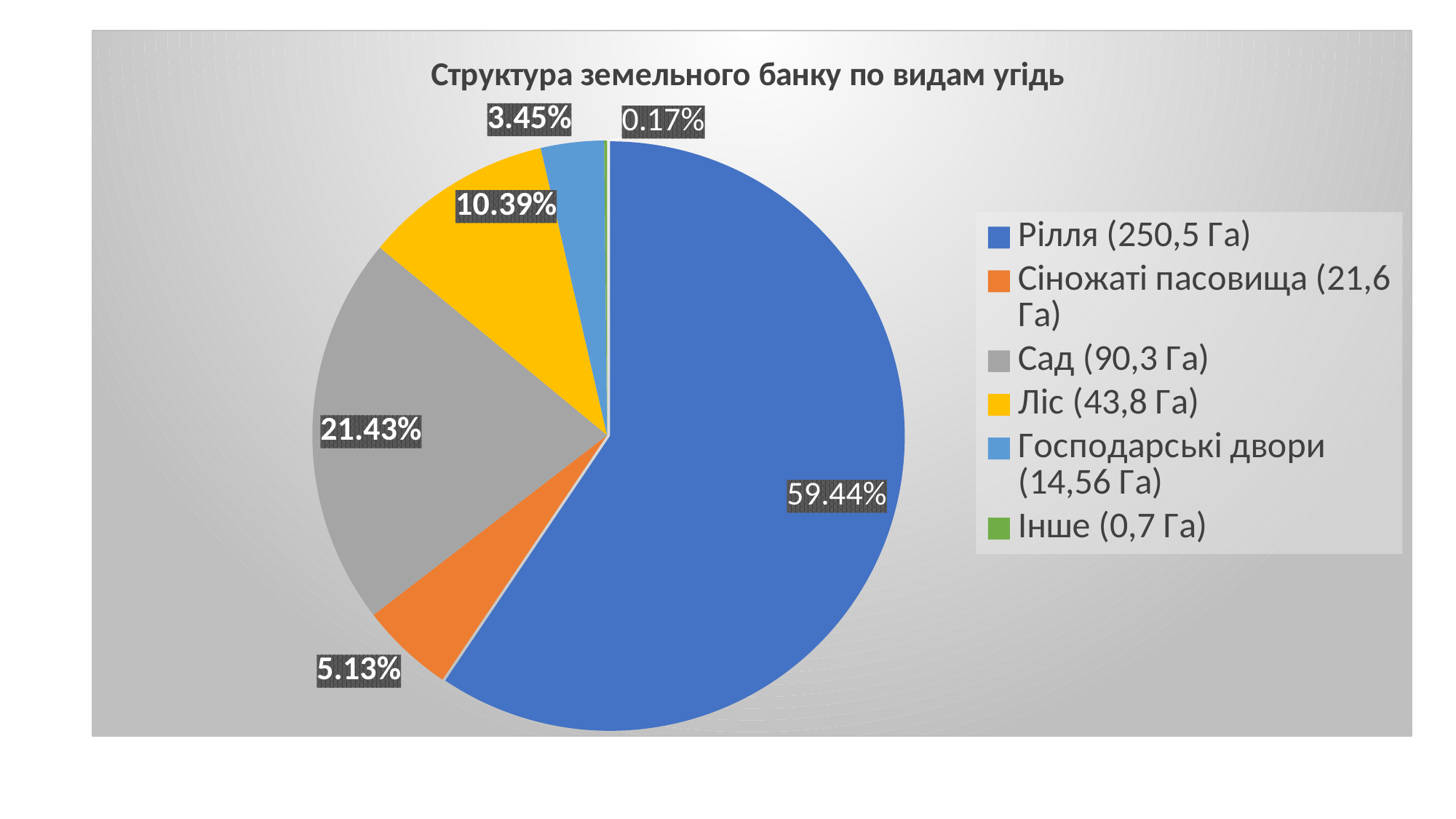

### Chart: Структура земельного банку по видам угідь

| Category | Діаграма собівартості |
|---|---|
| Рілля (250,5 Га) | 250.5 |
| Сіножаті пасовища (21,6 Га) | 21.6 |
| Сад (90,3 Га) | 90.3 |
| Ліс (43,8 Га) | 43.8 |
| Господарські двори (14,56 Га) | 14.56 |
| Інше (0,7 Га) | 0.7 |